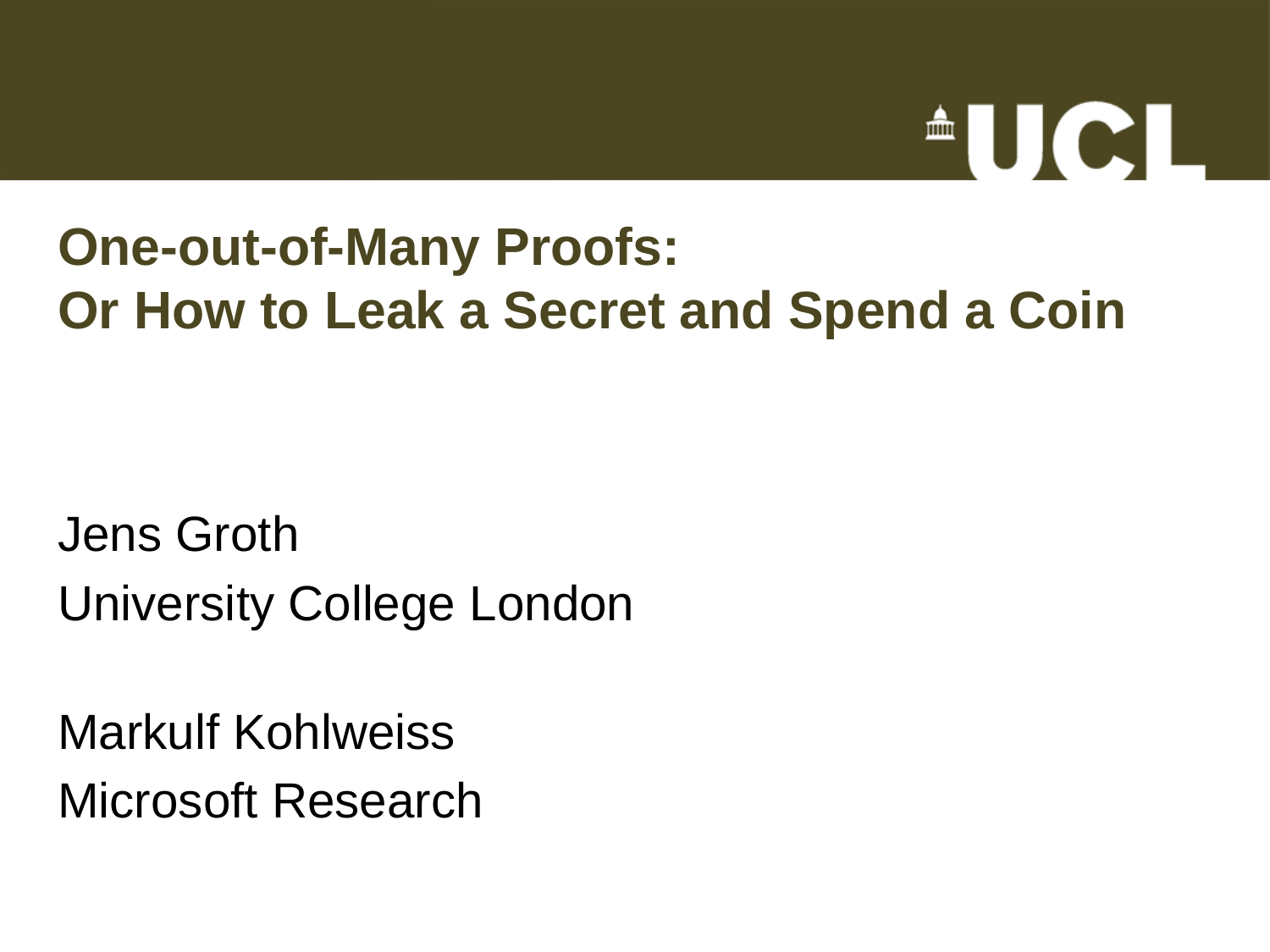

# One-out-of-Many Proofs: Or How to Leak a Secret and Spend a Coin
Jens Groth
University College London
Markulf Kohlweiss
Microsoft Research
TexPoint fonts used in EMF.
Read the TexPoint manual before you delete this box.: AAAAAAAAAAAAA